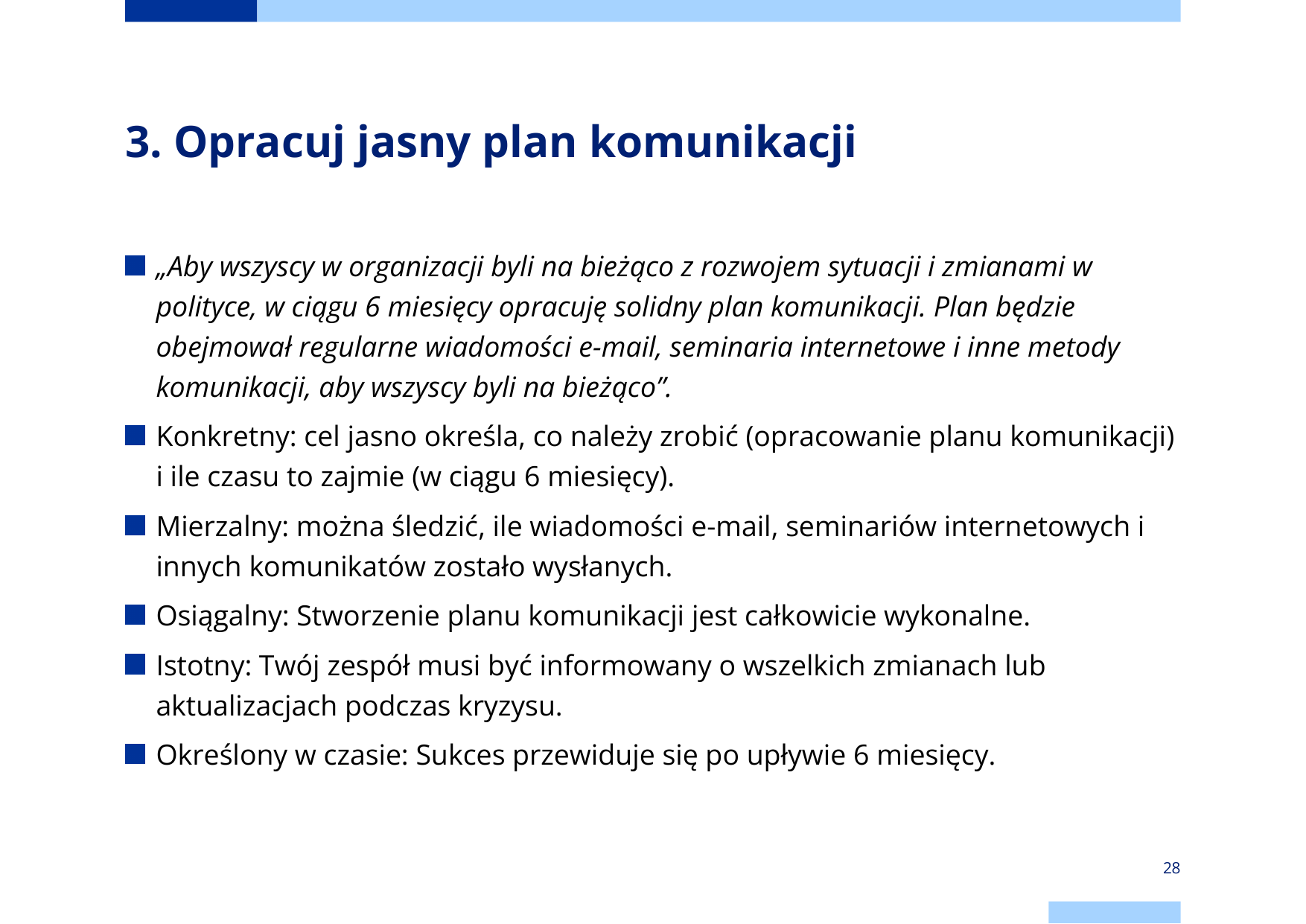

# 3. Opracuj jasny plan komunikacji
„Aby wszyscy w organizacji byli na bieżąco z rozwojem sytuacji i zmianami w polityce, w ciągu 6 miesięcy opracuję solidny plan komunikacji. Plan będzie obejmował regularne wiadomości e-mail, seminaria internetowe i inne metody komunikacji, aby wszyscy byli na bieżąco”.
Konkretny: cel jasno określa, co należy zrobić (opracowanie planu komunikacji) i ile czasu to zajmie (w ciągu 6 miesięcy).
Mierzalny: można śledzić, ile wiadomości e-mail, seminariów internetowych i innych komunikatów zostało wysłanych.
Osiągalny: Stworzenie planu komunikacji jest całkowicie wykonalne.
Istotny: Twój zespół musi być informowany o wszelkich zmianach lub aktualizacjach podczas kryzysu.
Określony w czasie: Sukces przewiduje się po upływie 6 miesięcy.

28